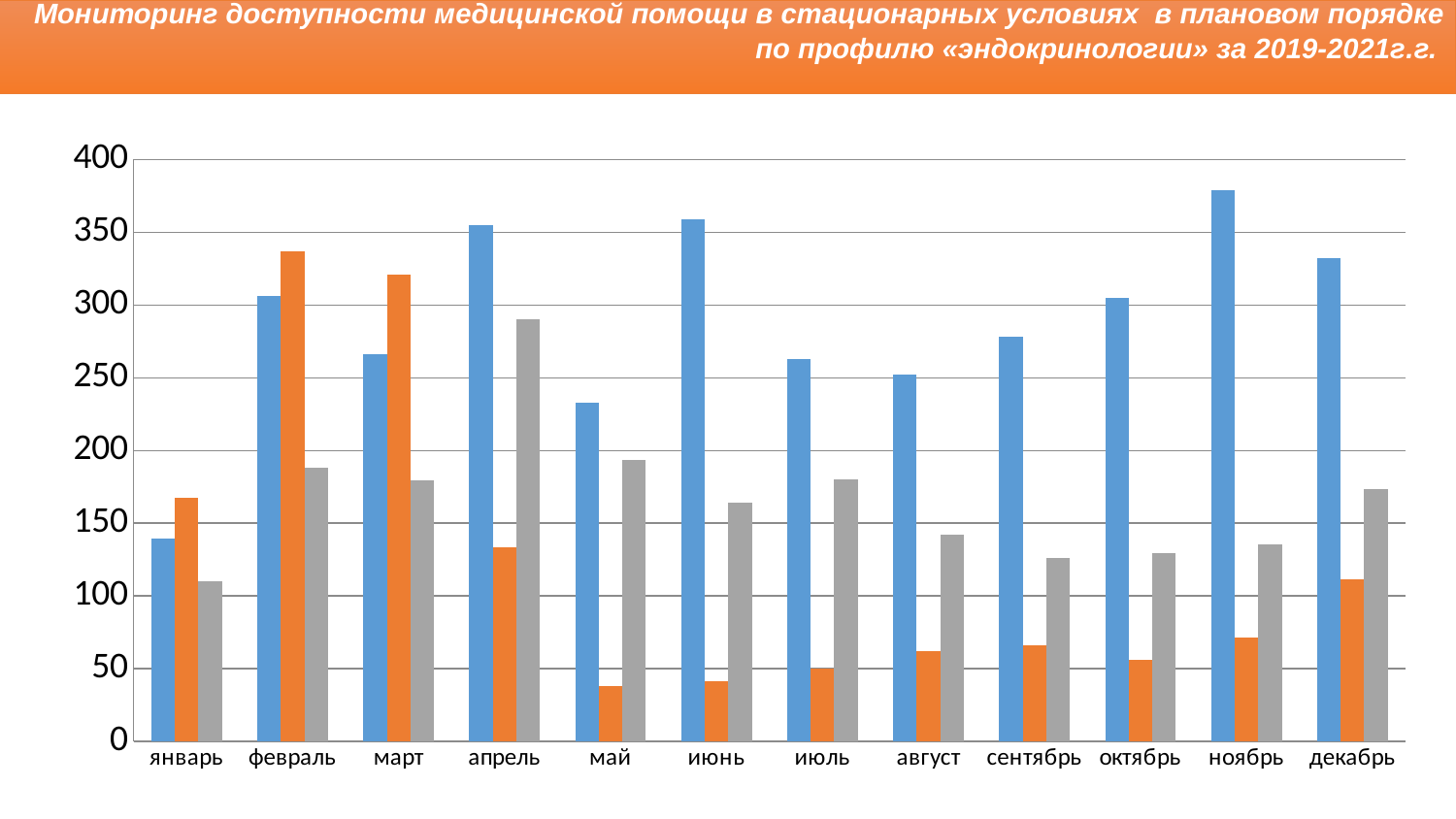

Мониторинг доступности медицинской помощи в стационарных условиях  в плановом порядке по профилю «эндокринологии» за 2019-2021г.г.

### Chart

| Category | 2019 | 2020 | 2021 |
|---|---|---|---|
| январь | 139.0 | 167.0 | 110.0 |
| февраль | 306.0 | 337.0 | 188.0 |
| март | 266.0 | 321.0 | 179.0 |
| апрель | 355.0 | 133.0 | 290.0 |
| май | 233.0 | 38.0 | 193.0 |
| июнь | 359.0 | 41.0 | 164.0 |
| июль | 263.0 | 50.0 | 180.0 |
| август | 252.0 | 62.0 | 142.0 |
| сентябрь | 278.0 | 66.0 | 126.0 |
| октябрь | 305.0 | 56.0 | 129.0 |
| ноябрь | 379.0 | 71.0 | 135.0 |
| декабрь | 332.0 | 111.0 | 173.0 |